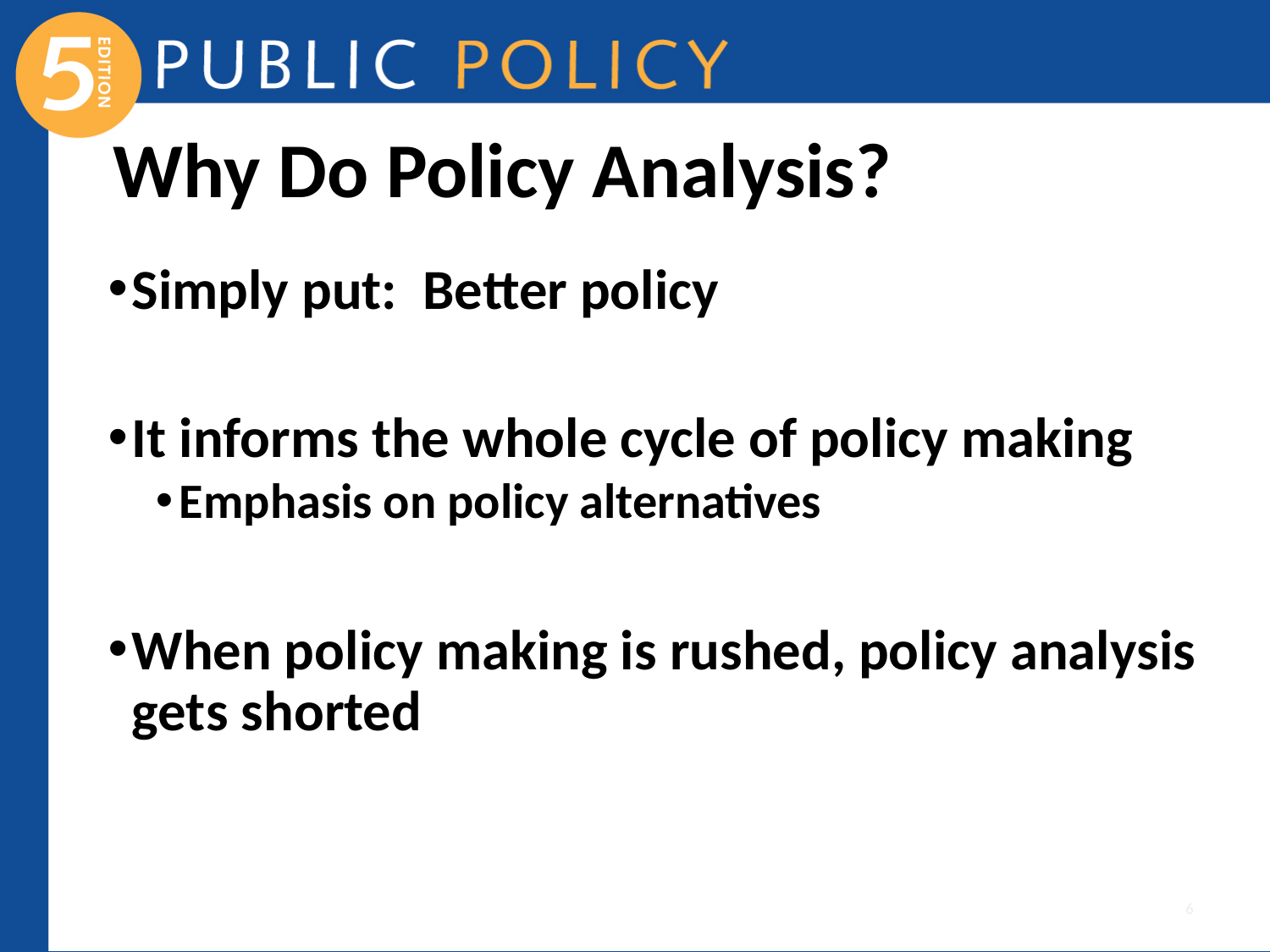

# Why Do Policy Analysis?
Simply put:  Better policy

It informs the whole cycle of policy making
Emphasis on policy alternatives

When policy making is rushed, policy analysis gets shorted
6